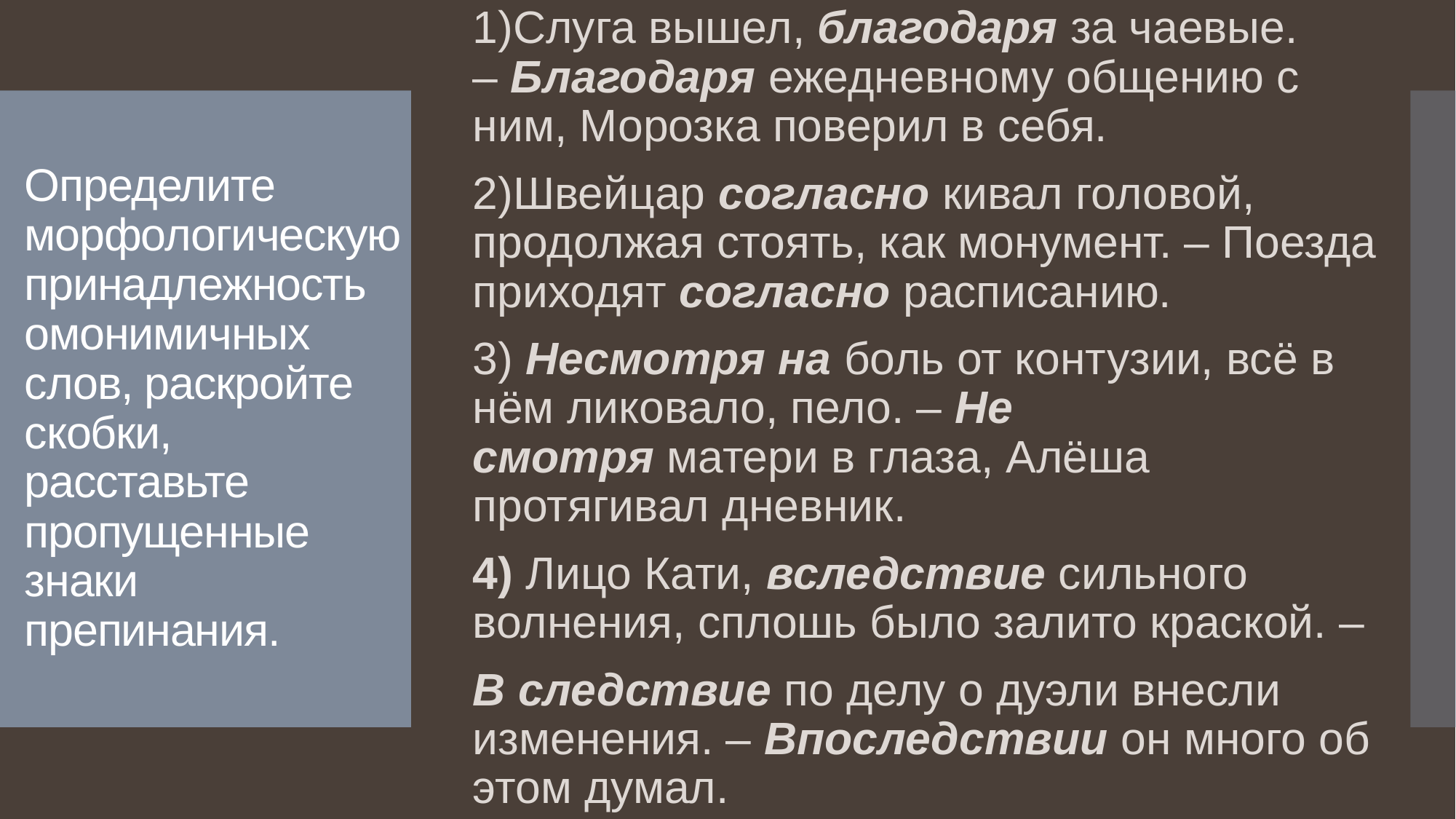

1)Слуга вышел, благодаря за чаевые. – Благодаря ежедневному общению с ним, Морозка поверил в себя.
2)Швейцар согласно кивал головой, продолжая стоять, как монумент. – Поезда приходят согласно расписанию.
3) Несмотря на боль от контузии, всё в нём ликовало, пело. – Не смотря матери в глаза, Алёша протягивал дневник.
4) Лицо Кати, вследствие сильного волнения, сплошь было залито краской. –
В следствие по делу о дуэли внесли изменения. – Впоследствии он много об этом думал.
# Определите морфологическую принадлежность омонимичных слов, раскройте скобки, расставьте пропущенные знаки препинания.